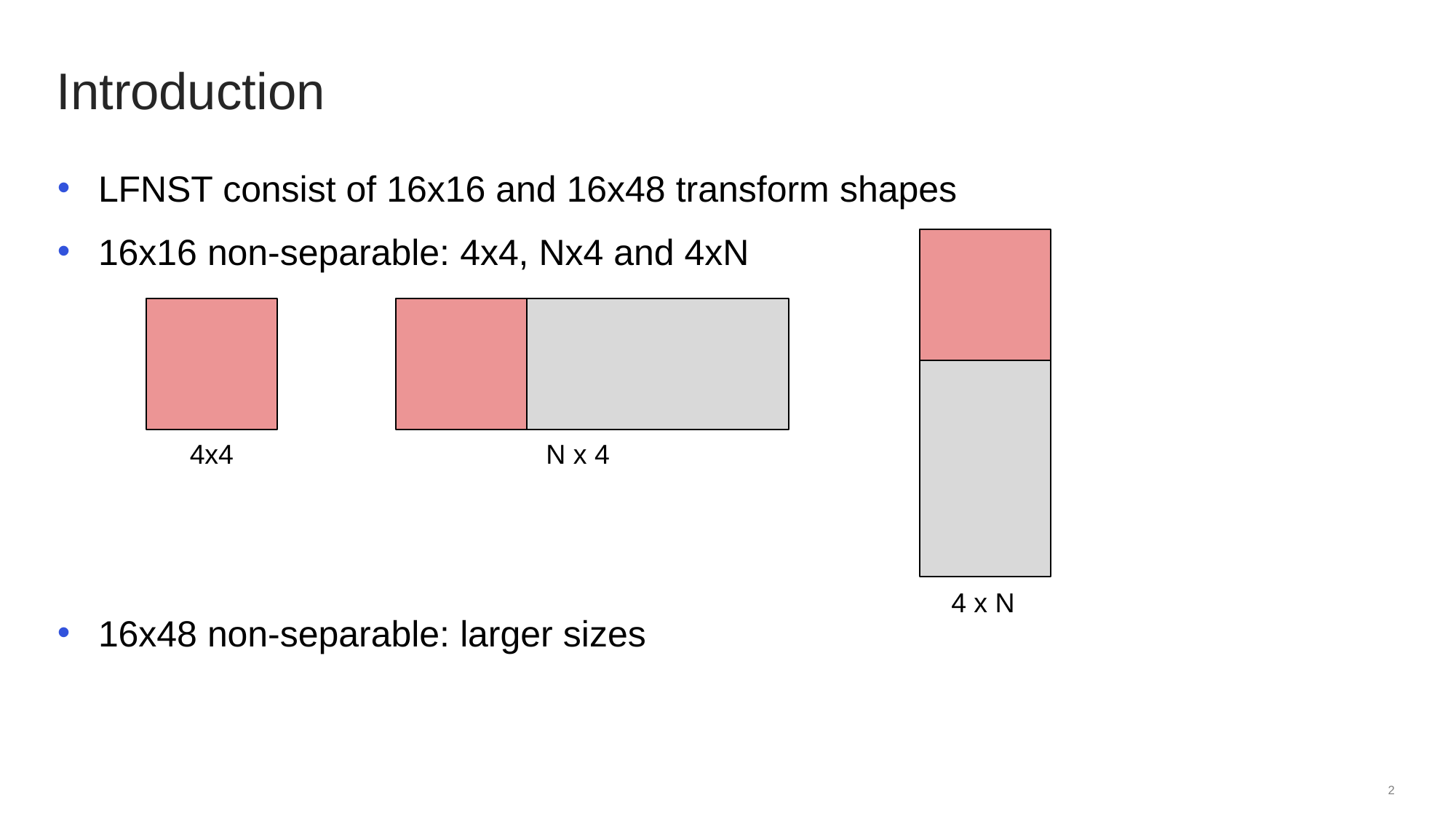

# Introduction
LFNST consist of 16x16 and 16x48 transform shapes
16x16 non-separable: 4x4, Nx4 and 4xN

16x48 non-separable: larger sizes

4x4
N x 4
4 x N